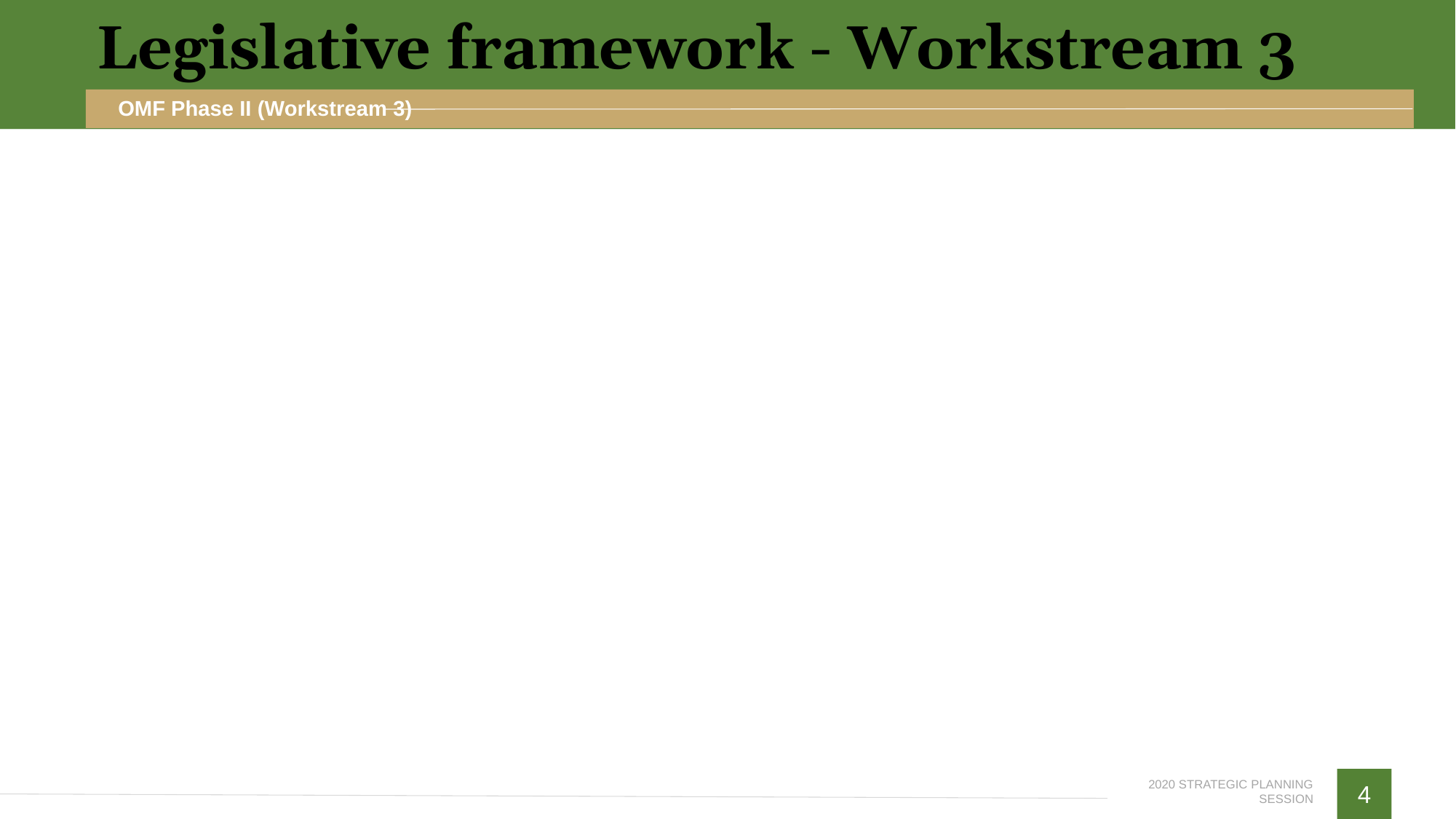

Legislative framework - Workstream 3

OMF Phase II (Workstream 3)